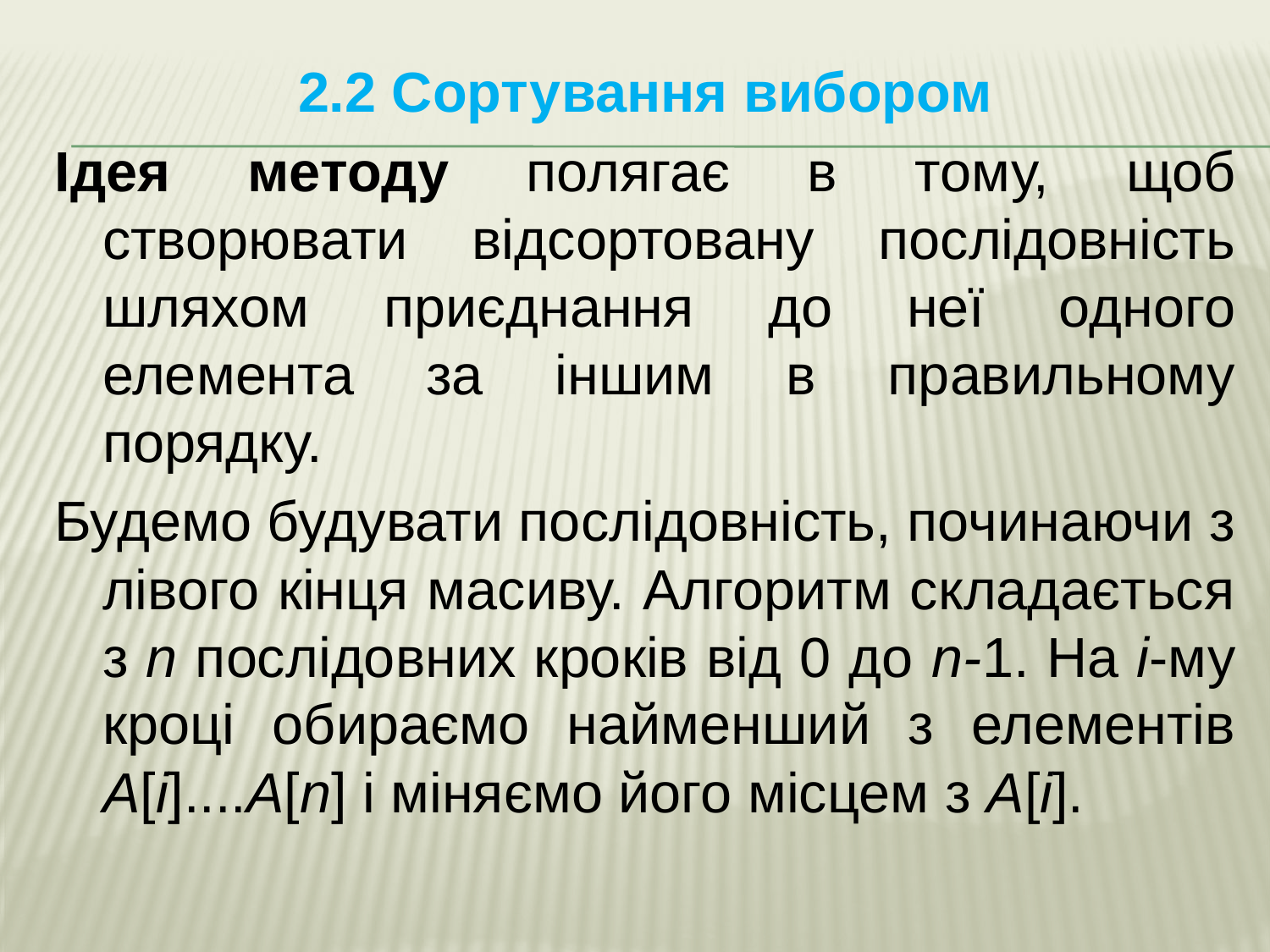

2.2 Сортування вибором
Ідея методу полягає в тому, щоб створювати відсортовану послідовність шляхом приєднання до неї одного елемента за іншим в правильному порядку.
Будемо будувати послідовність, починаючи з лівого кінця масиву. Алгоритм складається з n послідовних кроків від 0 до n-1. На і-му кроці обираємо найменший з елементів А[і]....А[n] і міняємо його місцем з А[і].